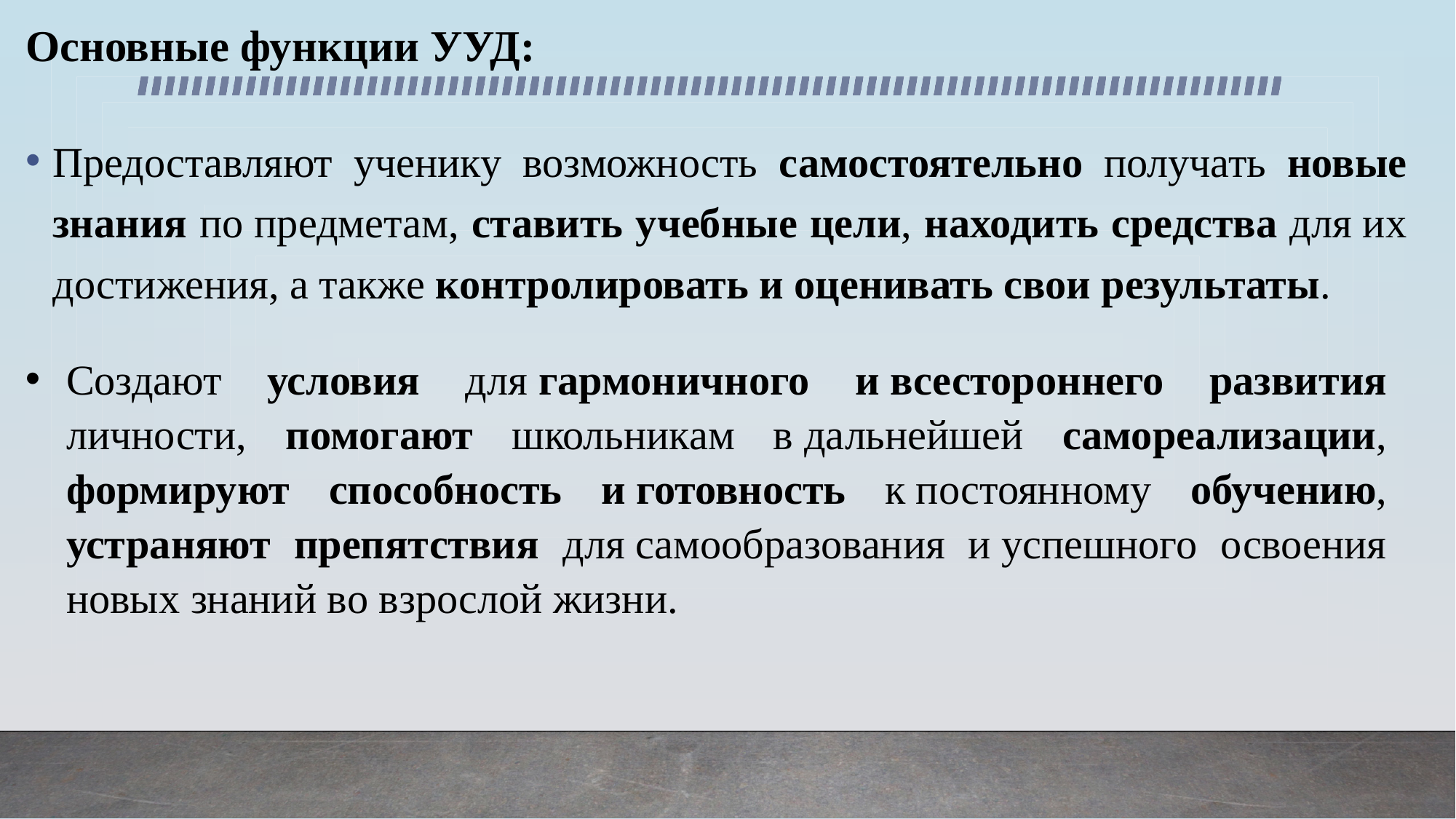

# Основные функции УУД:
Предоставляют ученику возможность самостоятельно получать новые знания по предметам, ставить учебные цели, находить средства для их достижения, а также контролировать и оценивать свои результаты.

Создают условия для гармоничного и всестороннего развития личности, помогают школьникам в дальнейшей самореализации, формируют способность и готовность к постоянному обучению, устраняют препятствия для самообразования и успешного освоения новых знаний во взрослой жизни.